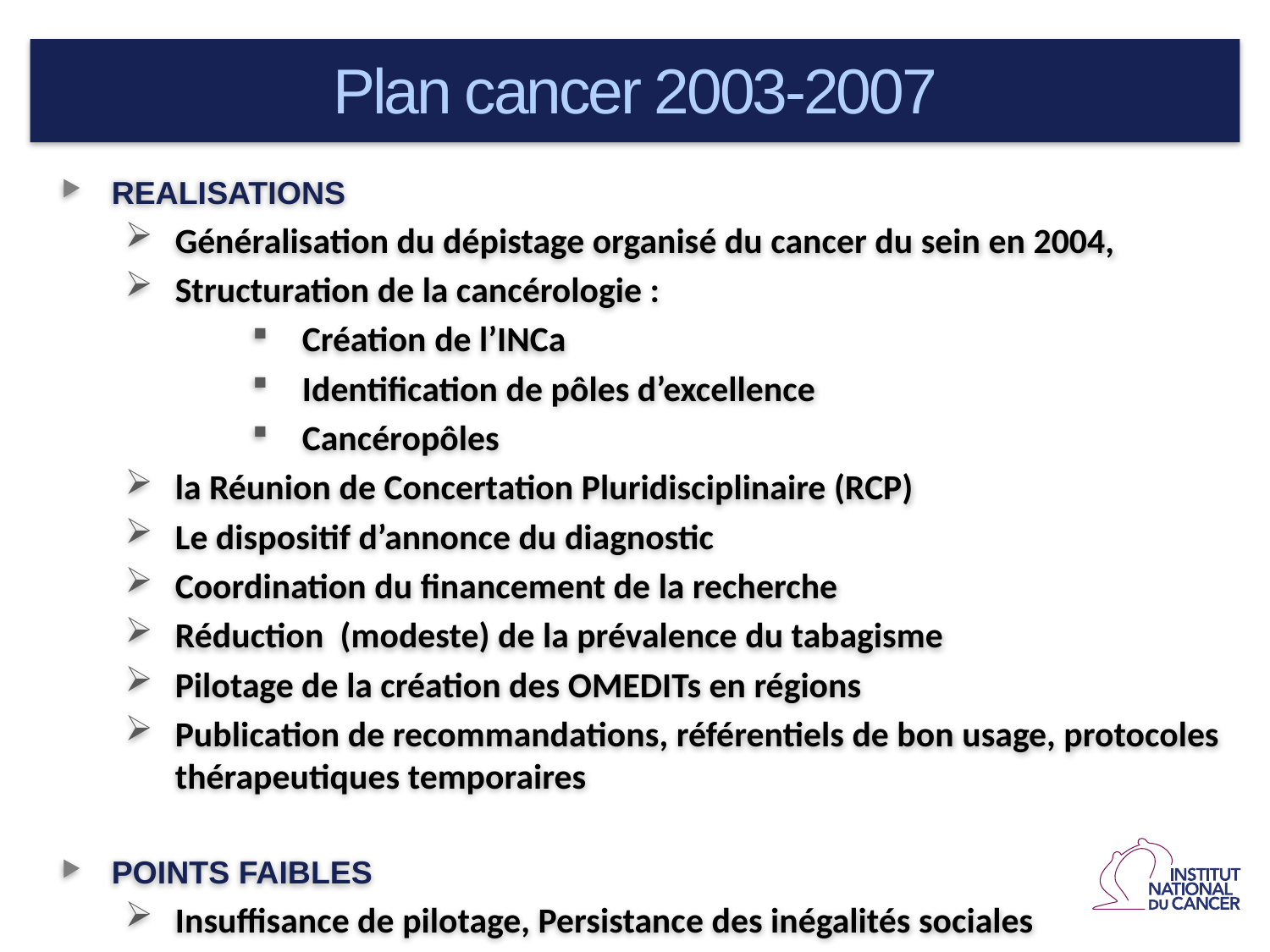

Plan cancer 2003-2007
REALISATIONS
Généralisation du dépistage organisé du cancer du sein en 2004,
Structuration de la cancérologie :
Création de l’INCa
Identification de pôles d’excellence
Cancéropôles
la Réunion de Concertation Pluridisciplinaire (RCP)
Le dispositif d’annonce du diagnostic
Coordination du financement de la recherche
Réduction  (modeste) de la prévalence du tabagisme
Pilotage de la création des OMEDITs en régions
Publication de recommandations, référentiels de bon usage, protocoles thérapeutiques temporaires

POINTS FAIBLES
Insuffisance de pilotage, Persistance des inégalités sociales